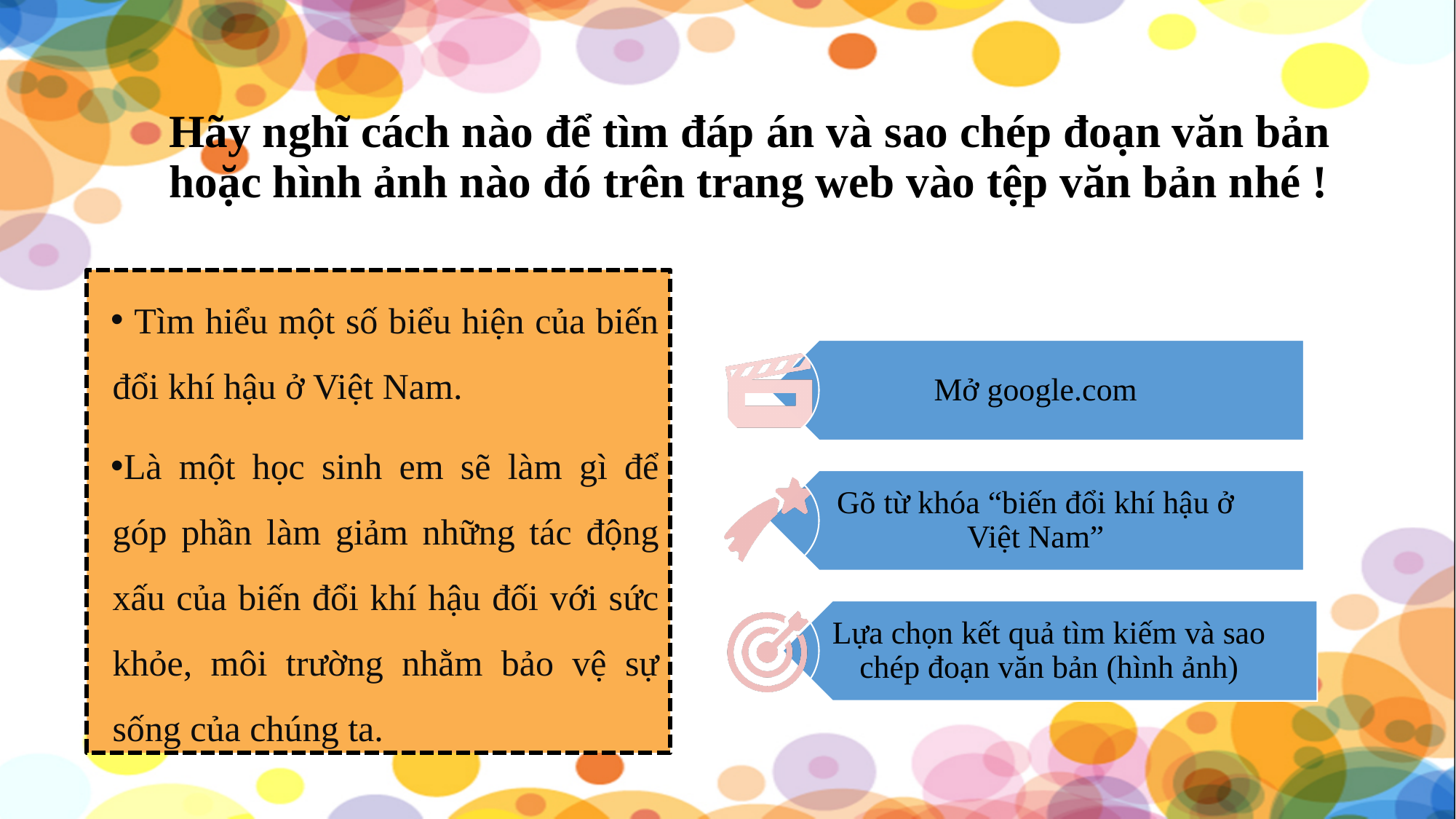

# Hãy nghĩ cách nào để tìm đáp án và sao chép đoạn văn bản hoặc hình ảnh nào đó trên trang web vào tệp văn bản nhé !
 Tìm hiểu một số biểu hiện của biến đổi khí hậu ở Việt Nam.
Là một học sinh em sẽ làm gì để góp phần làm giảm những tác động xấu của biến đổi khí hậu đối với sức khỏe, môi trường nhằm bảo vệ sự sống của chúng ta.
Mở google.com
Gõ từ khóa “biến đổi khí hậu ở Việt Nam”
Lựa chọn kết quả tìm kiếm và sao chép đoạn văn bản (hình ảnh)